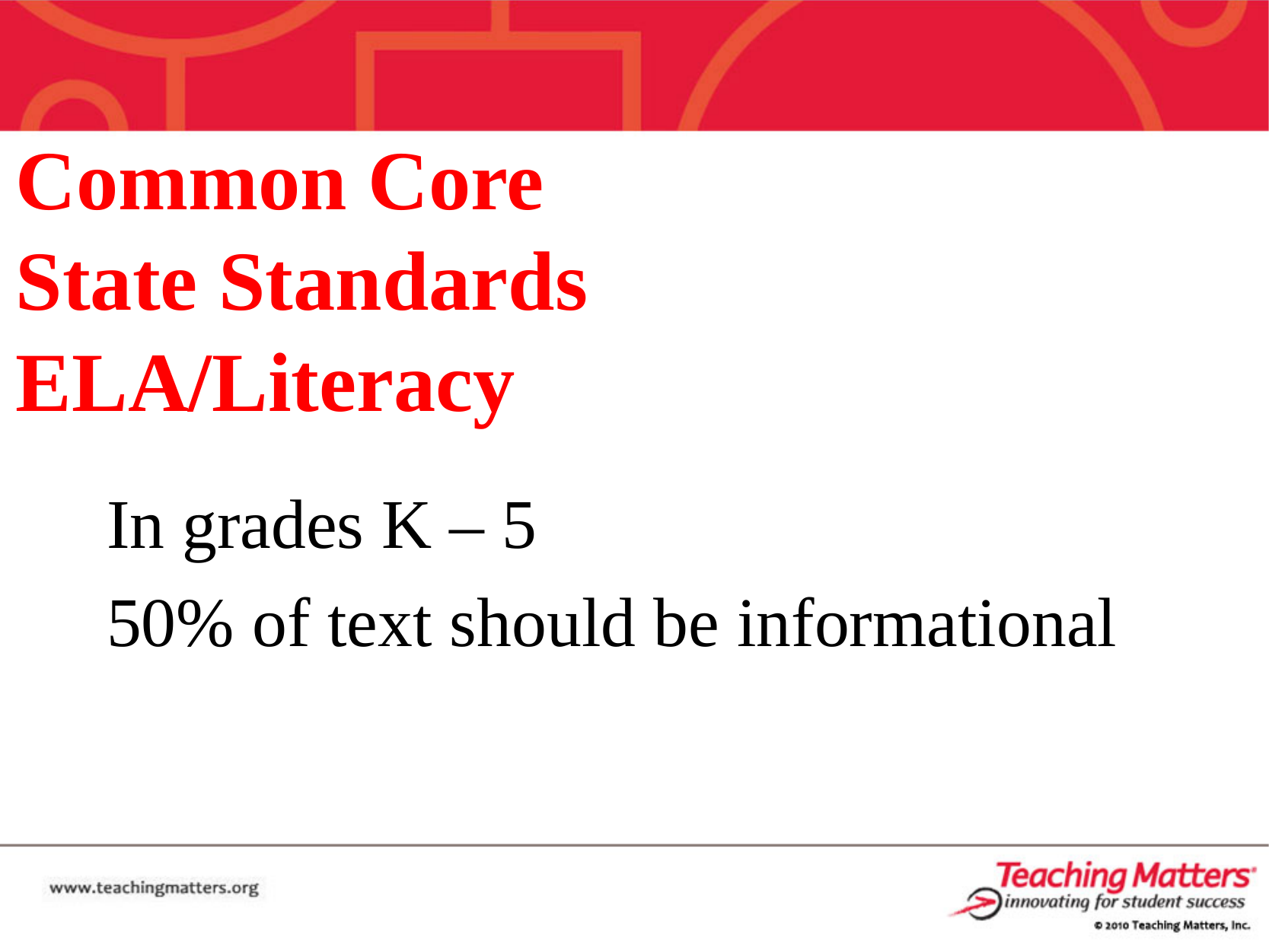

Common Core
State Standards
ELA/Literacy
In grades K – 5
50% of text should be informational